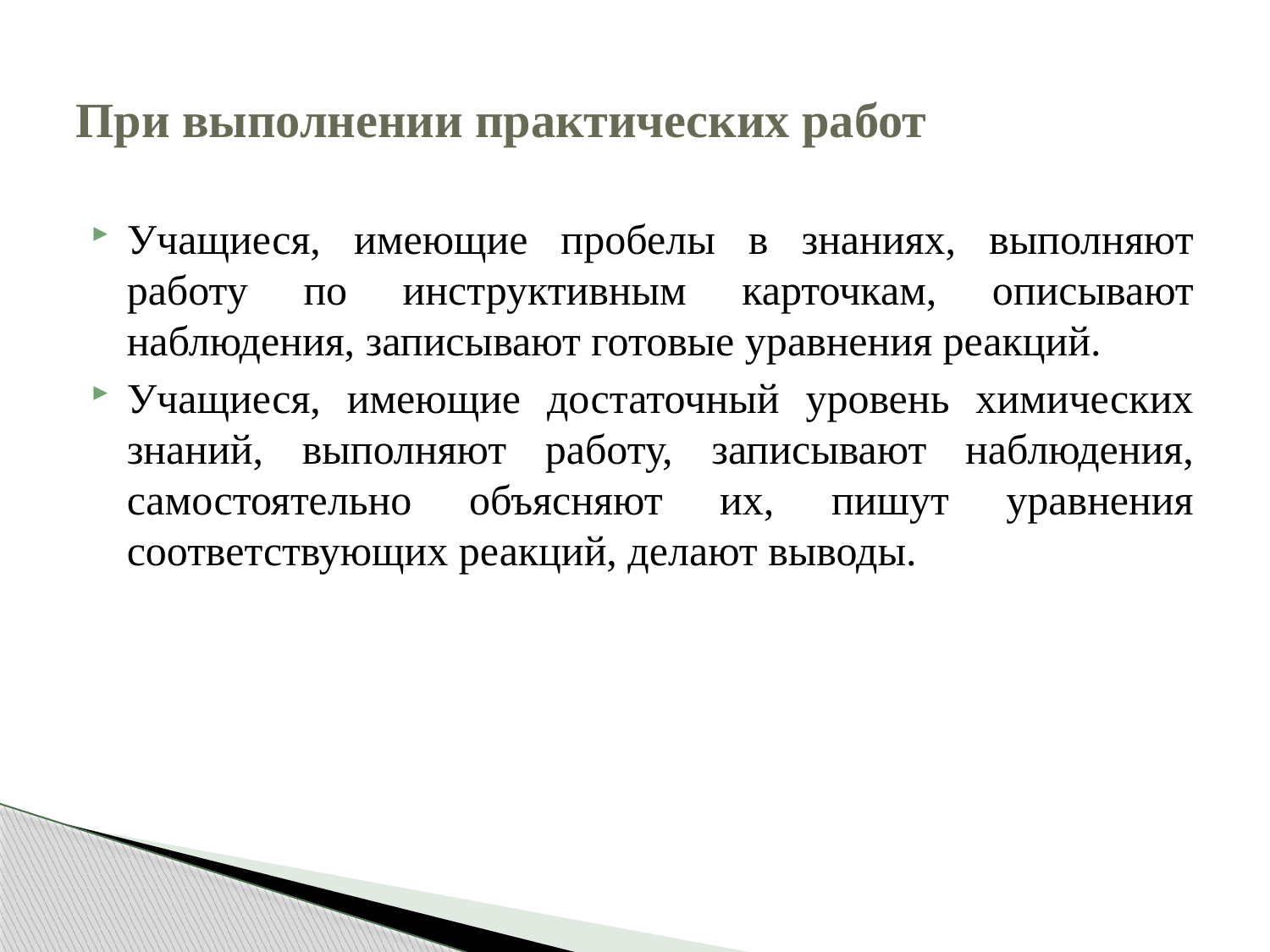

# При выполнении практических работ
Учащиеся, имеющие пробелы в знаниях, выполняют работу по инструктивным карточкам, описывают наблюдения, записывают готовые уравнения реакций.
Учащиеся, имеющие достаточный уровень химических знаний, выполняют работу, записывают наблюдения, самостоятельно объясняют их, пишут уравнения соответствующих реакций, делают выводы.